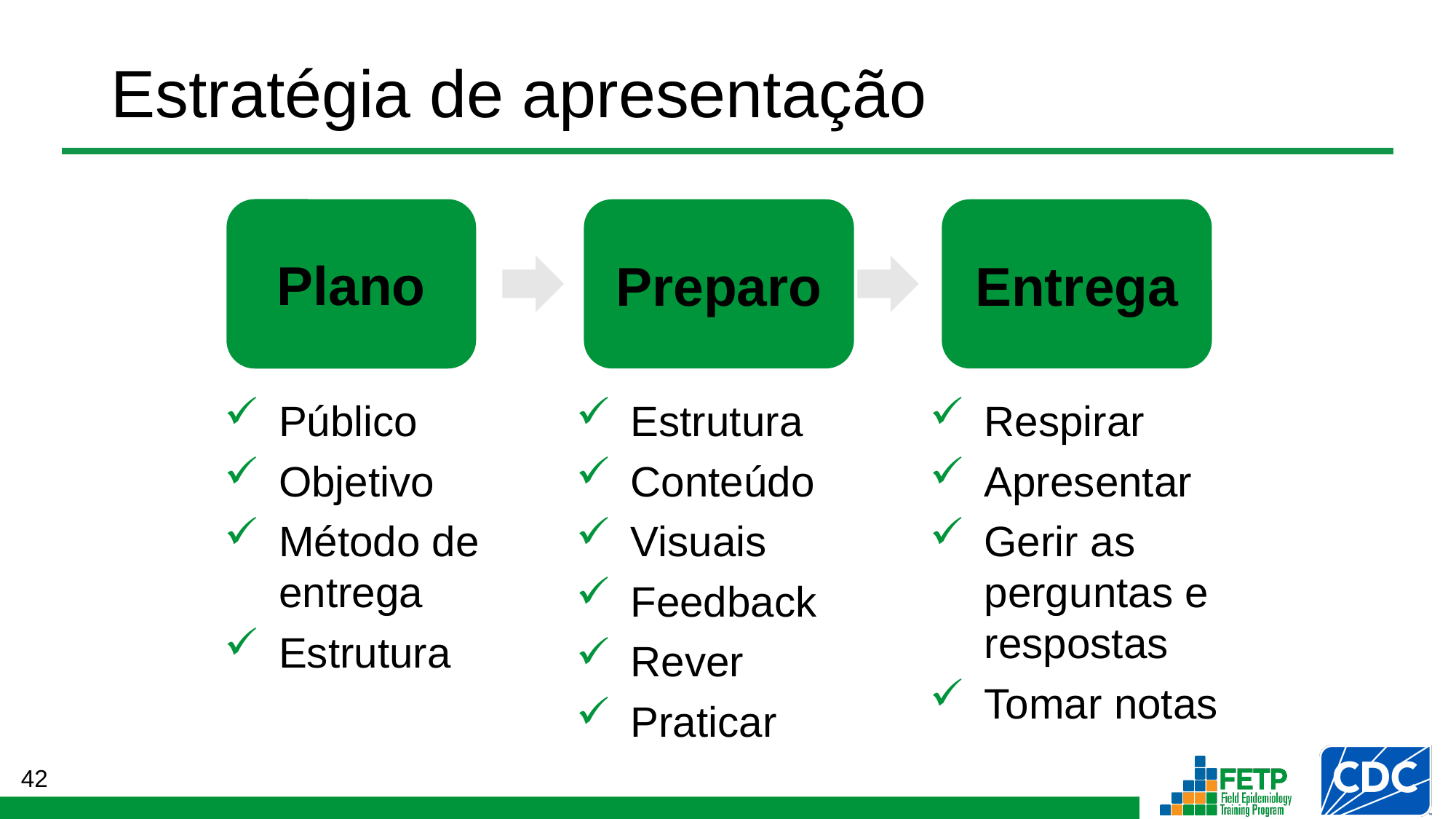

# Estratégia de apresentação
Plano
Preparo
Entrega

Público
Objetivo
Método de entrega
Estrutura

Estrutura
Conteúdo
Visuais
Feedback
Rever
Praticar

Respirar
Apresentar
Gerir as perguntas e respostas
Tomar notas